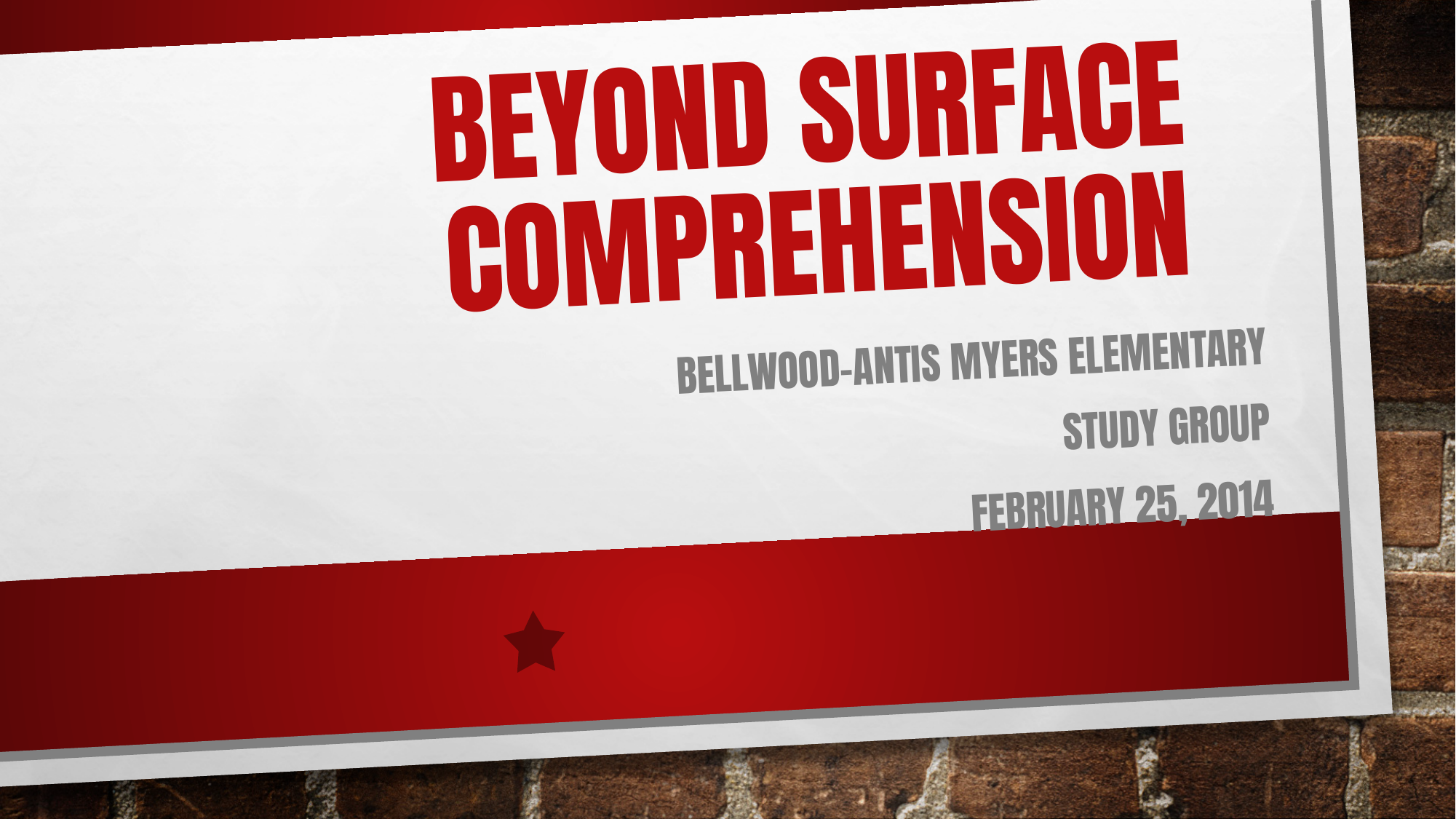

# Beyond Surface Comprehension
Bellwood-Antis Myers Elementary
Study Group
February 25, 2014